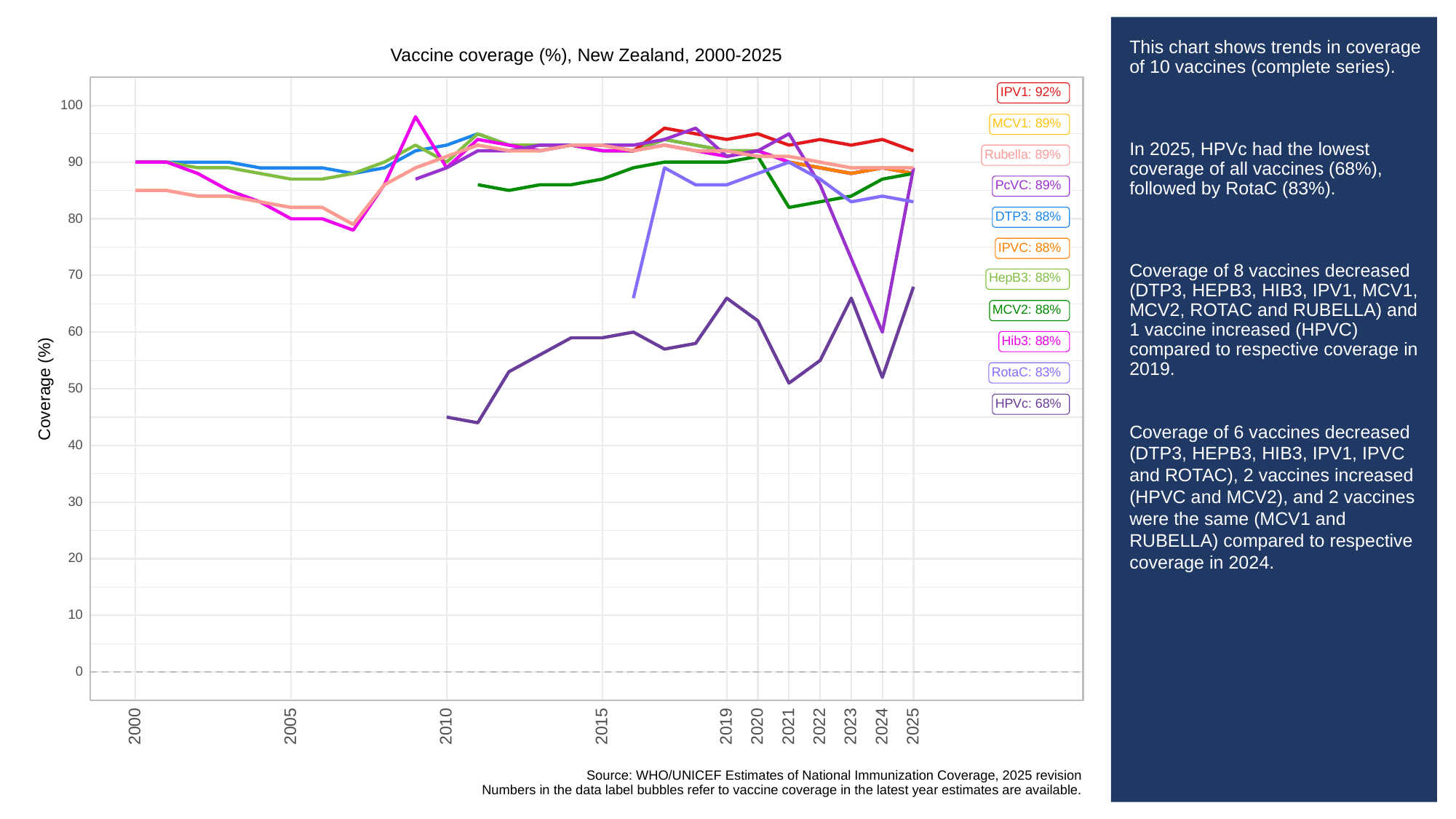

# This chart shows trends in coverage of 10 vaccines (complete series).

In 2025, HPVc had the lowest coverage of all vaccines (68%), followed by RotaC (83%).

Coverage of 8 vaccines decreased (DTP3, HEPB3, HIB3, IPV1, MCV1, MCV2, ROTAC and RUBELLA) and 1 vaccine increased (HPVC) compared to respective coverage in 2019.

Coverage of 6 vaccines decreased (DTP3, HEPB3, HIB3, IPV1, IPVC and ROTAC), 2 vaccines increased (HPVC and MCV2), and 2 vaccines were the same (MCV1 and RUBELLA) compared to respective coverage in 2024.

Vaccine coverage (%), New Zealand, 2000-2025

IPV1: 92%

100

MCV1: 89%

Rubella: 89%

90

PcVC: 89%

DTP3: 88%
80

IPVC: 88%

70
HepB3: 88%

MCV2: 88%
60

Hib3: 88%

RotaC: 83%
Coverage (%)
50

HPVc: 68%

40

30

20

10

0

2023
2000
2005
2010
2015
2019
2020
2021
2022
2024
2025
Source: WHO/UNICEF Estimates of National Immunization Coverage, 2025 revision
Numbers in the data label bubbles refer to vaccine coverage in the latest year estimates are available.